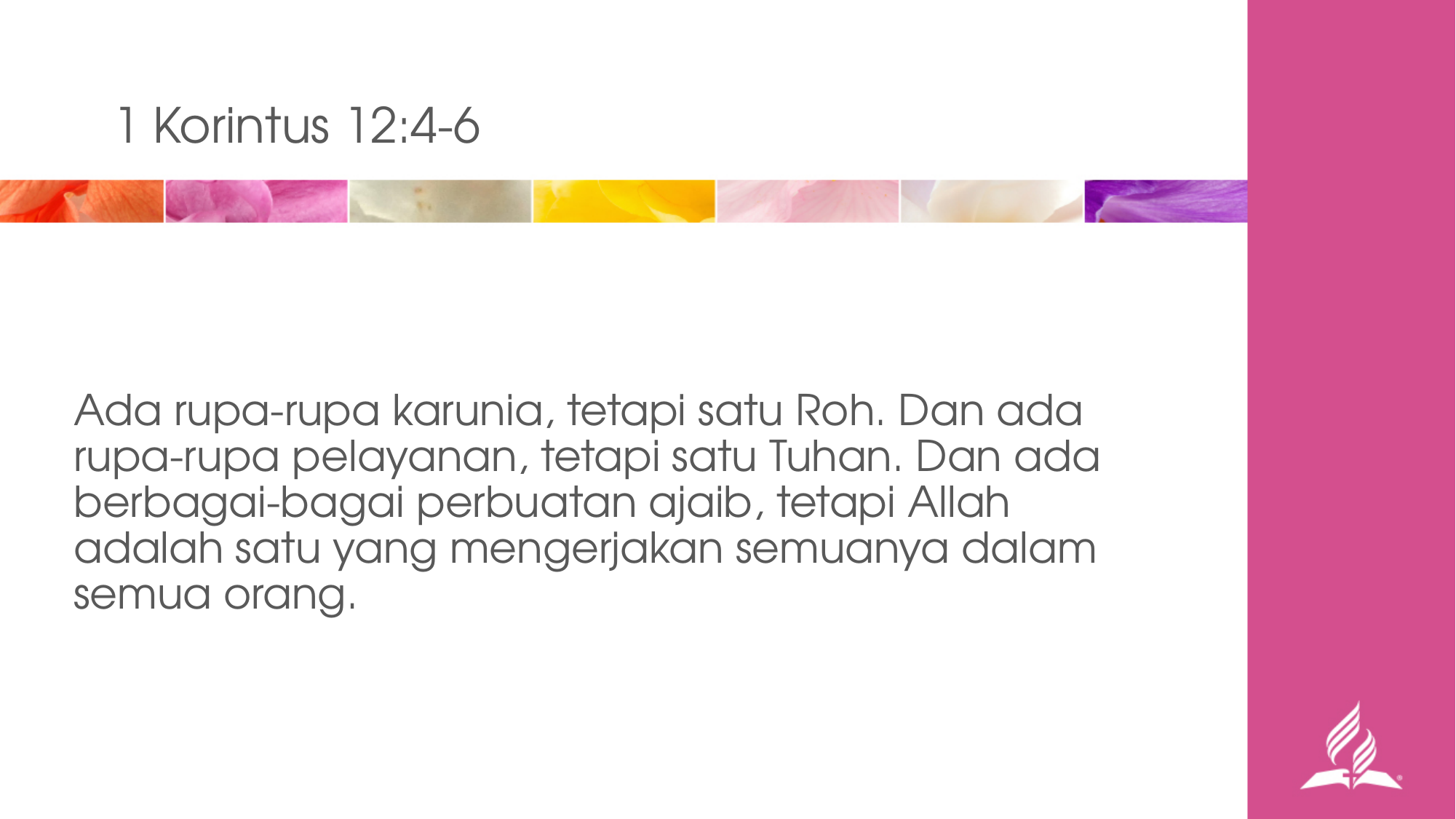

1 Korintus 12:4-6

Ada rupa-rupa karunia, tetapi satu Roh. Dan ada rupa-rupa pelayanan, tetapi satu Tuhan. Dan ada berbagai-bagai perbuatan ajaib, tetapi Allah adalah satu yang mengerjakan semuanya dalam semua orang.